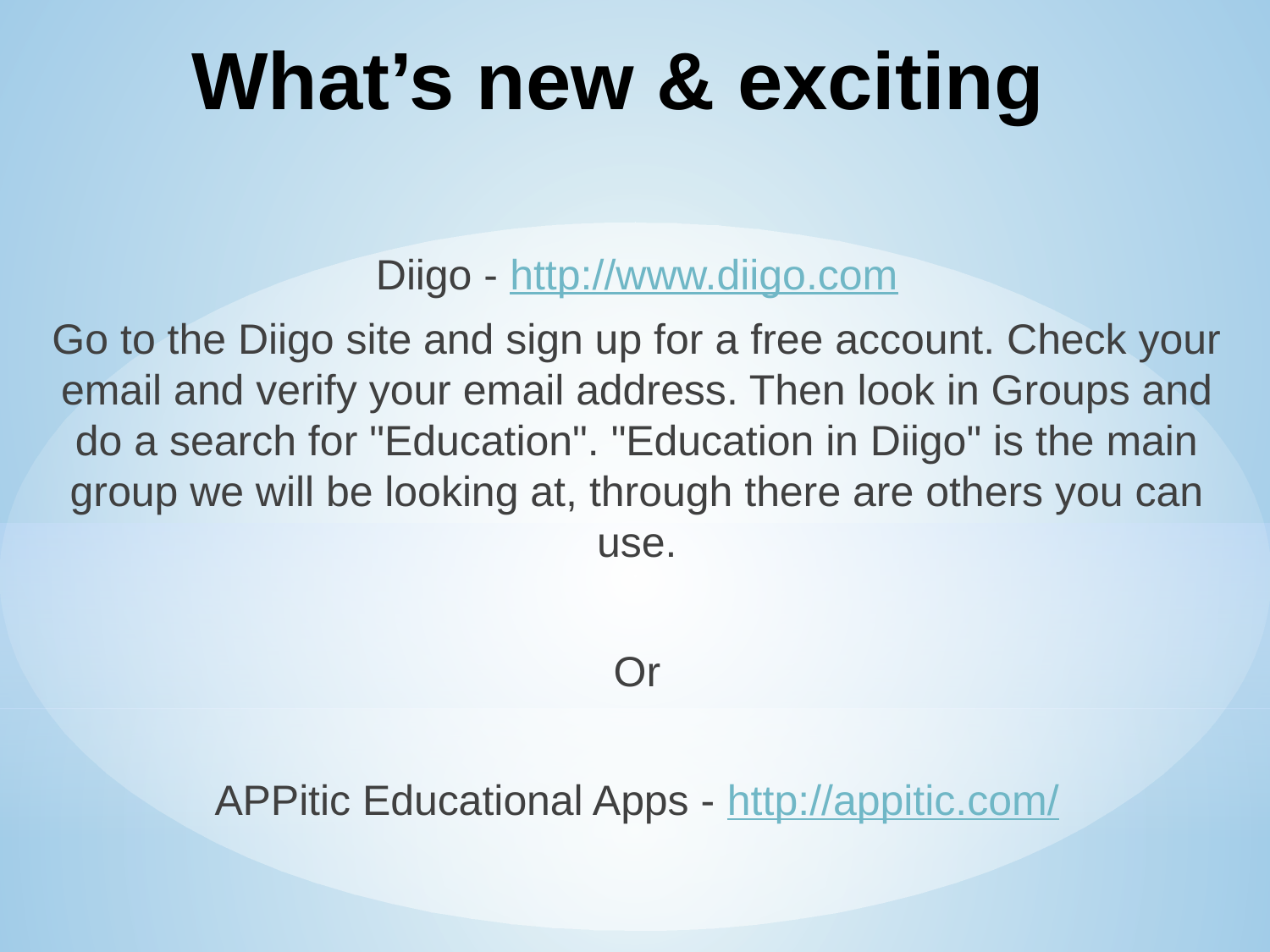

# What’s new & exciting
Diigo - http://www.diigo.com
Go to the Diigo site and sign up for a free account. Check your email and verify your email address. Then look in Groups and do a search for "Education". "Education in Diigo" is the main group we will be looking at, through there are others you can use.

Or

APPitic Educational Apps - http://appitic.com/